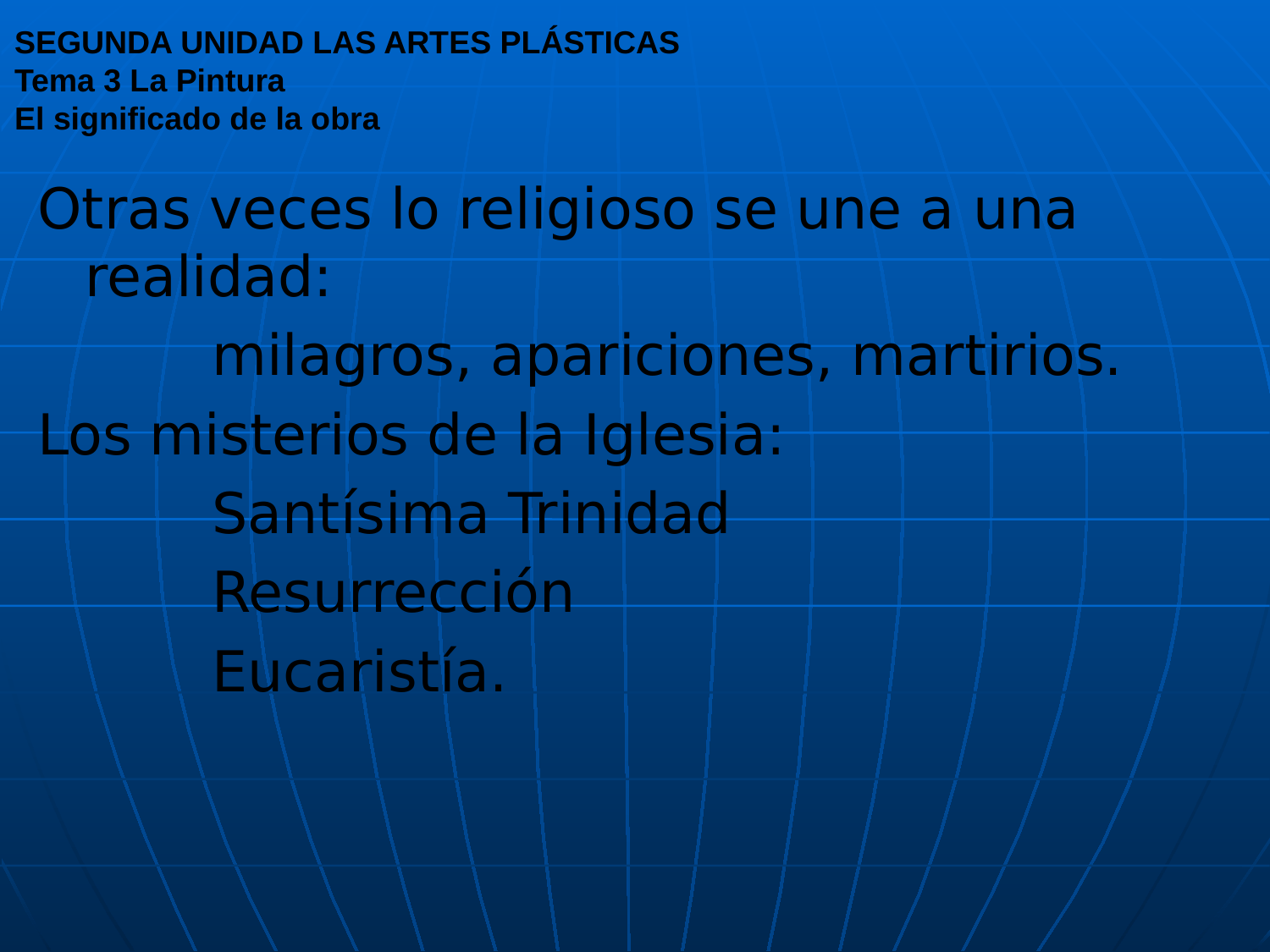

# SEGUNDA UNIDAD LAS ARTES PLÁSTICAS Tema 3 La Pintura El significado de la obra
Otras veces lo religioso se une a una realidad:
		milagros, apariciones, martirios.
Los misterios de la Iglesia:
		Santísima Trinidad
	 	Resurrección
		Eucaristía.